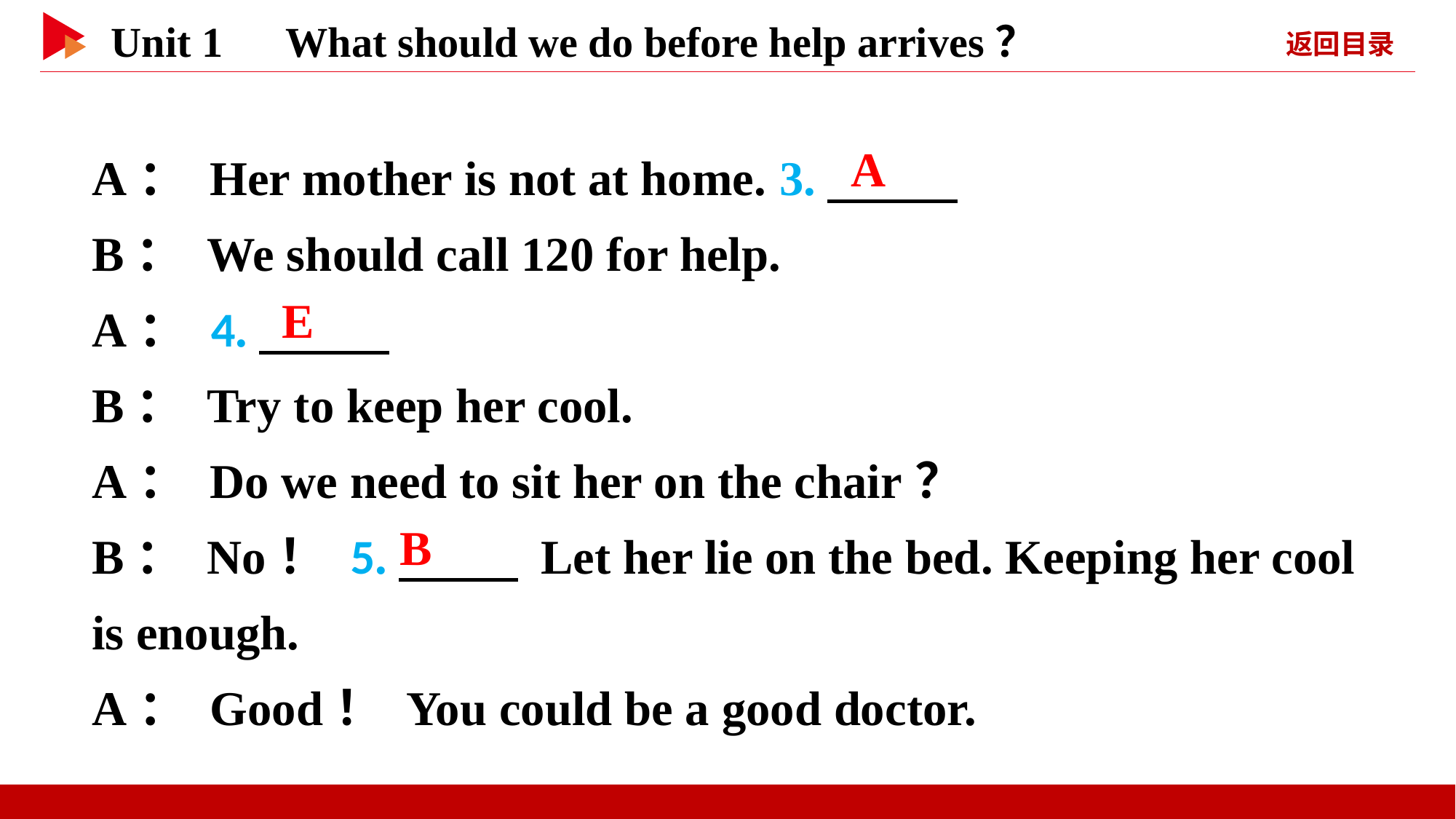

A： Her mother is not at home. 3.
B： We should call 120 for help.
A： 4.
B： Try to keep her cool.
A： Do we need to sit her on the chair？
B： No！ 5.　  　 Let her lie on the bed. Keeping her cool is enough.
A： Good！ You could be a good doctor.
　A
　E
　B